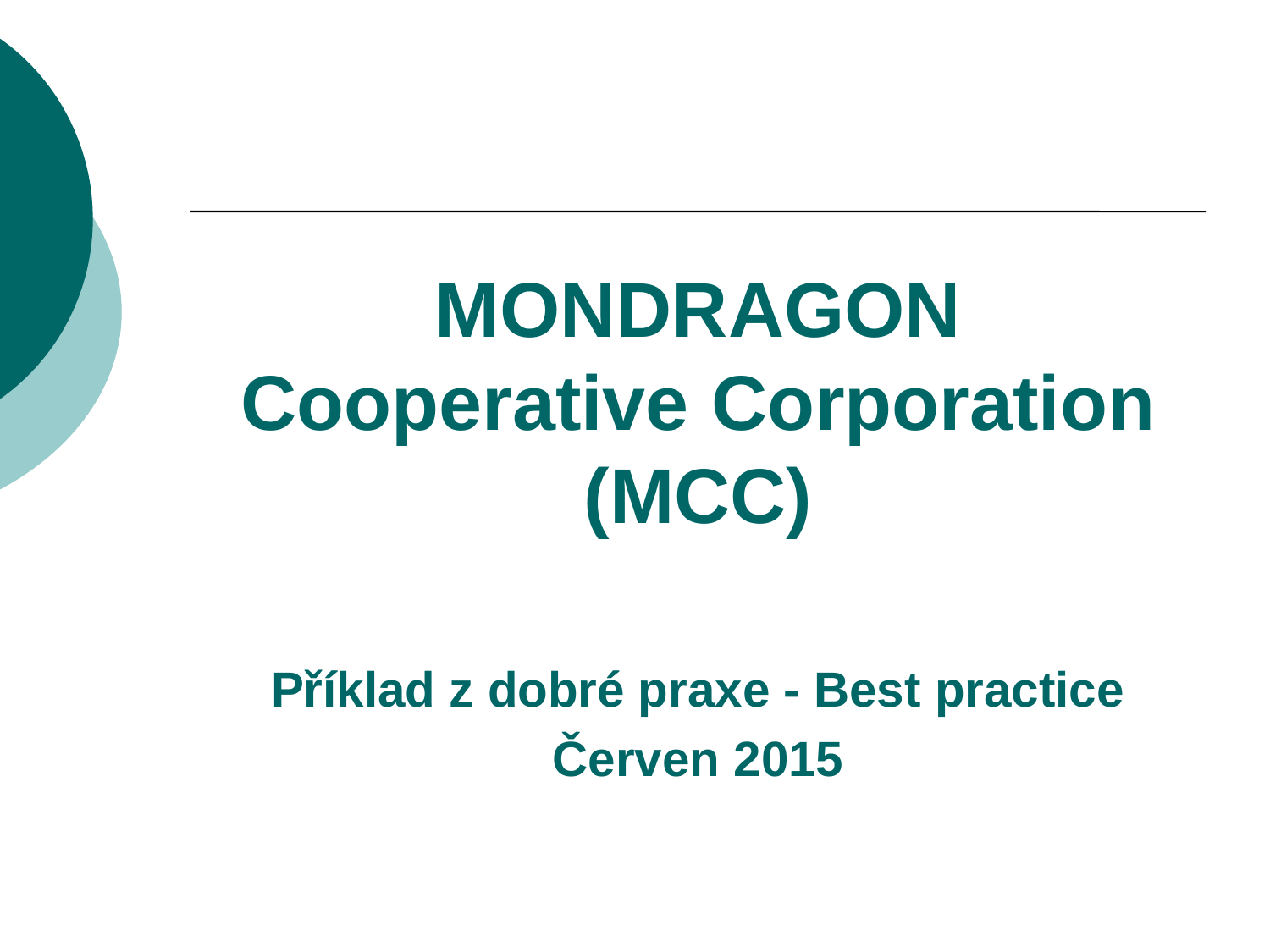

#
MONDRAGON Cooperative Corporation (MCC)

Příklad z dobré praxe - Best practice
Červen 2015